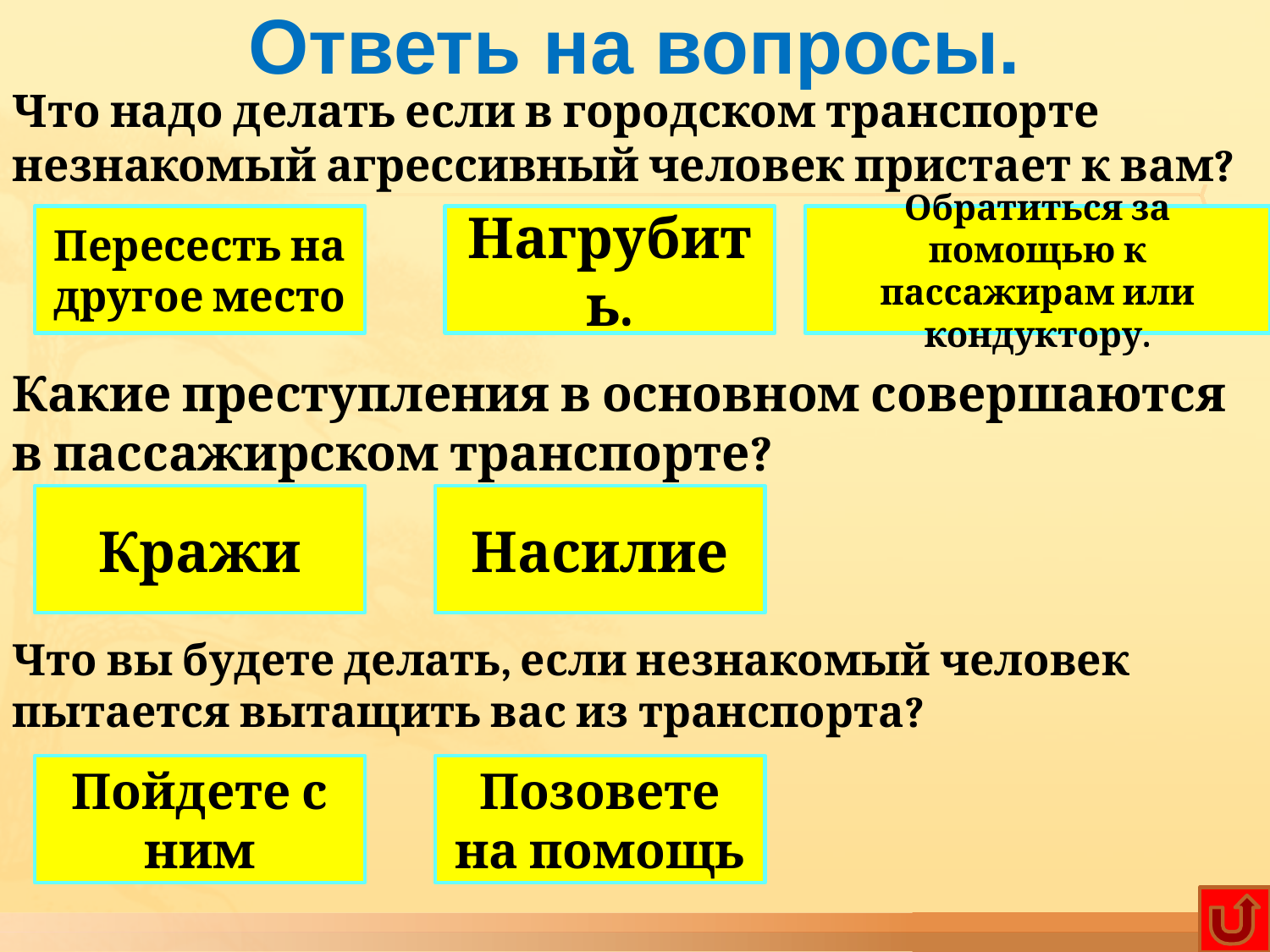

Ответь на вопросы.
Что надо делать если в городском транспорте незнакомый агрессивный человек пристает к вам?

Пересесть на другое место
Нагрубить.
Обратиться за помощью к пассажирам или кондуктору.
Какие преступления в основном совершаются в пассажирском транспорте?
Кражи
Насилие
Что вы будете делать, если незнакомый человек пытается вытащить вас из транспорта?
Пойдете с ним
Позовете на помощь